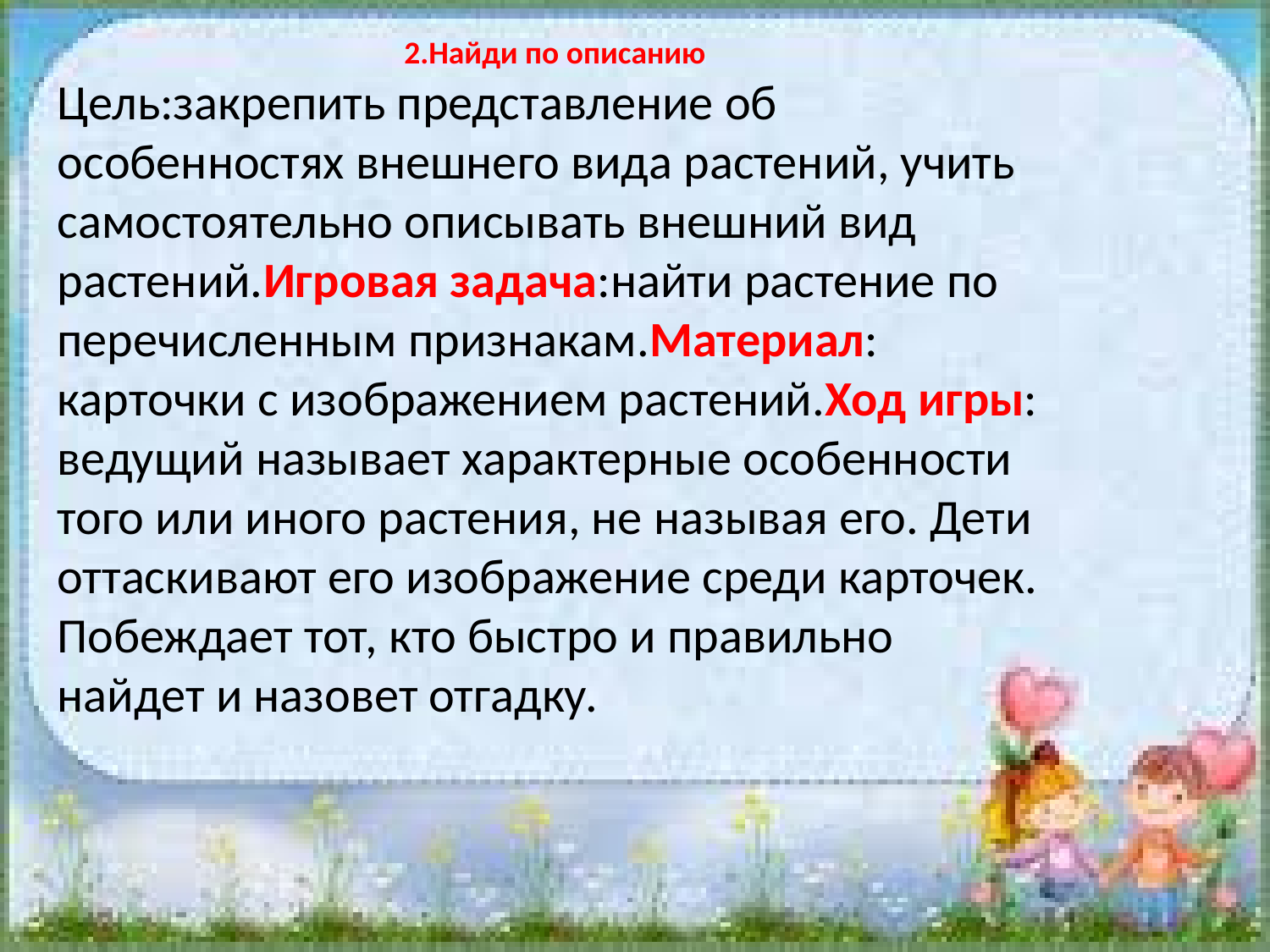

2.Найди по описанию
Цель:закрепить представление об особенностях внешнего вида растений, учить самостоятельно описывать внешний вид растений.Игровая задача:найти растение по перечисленным признакам.Материал: карточки с изображением растений.Ход игры: ведущий называет характерные особенности того или иного растения, не называя его. Дети оттаскивают его изображение среди карточек. Побеждает тот, кто быстро и правильно найдет и назовет отгадку.